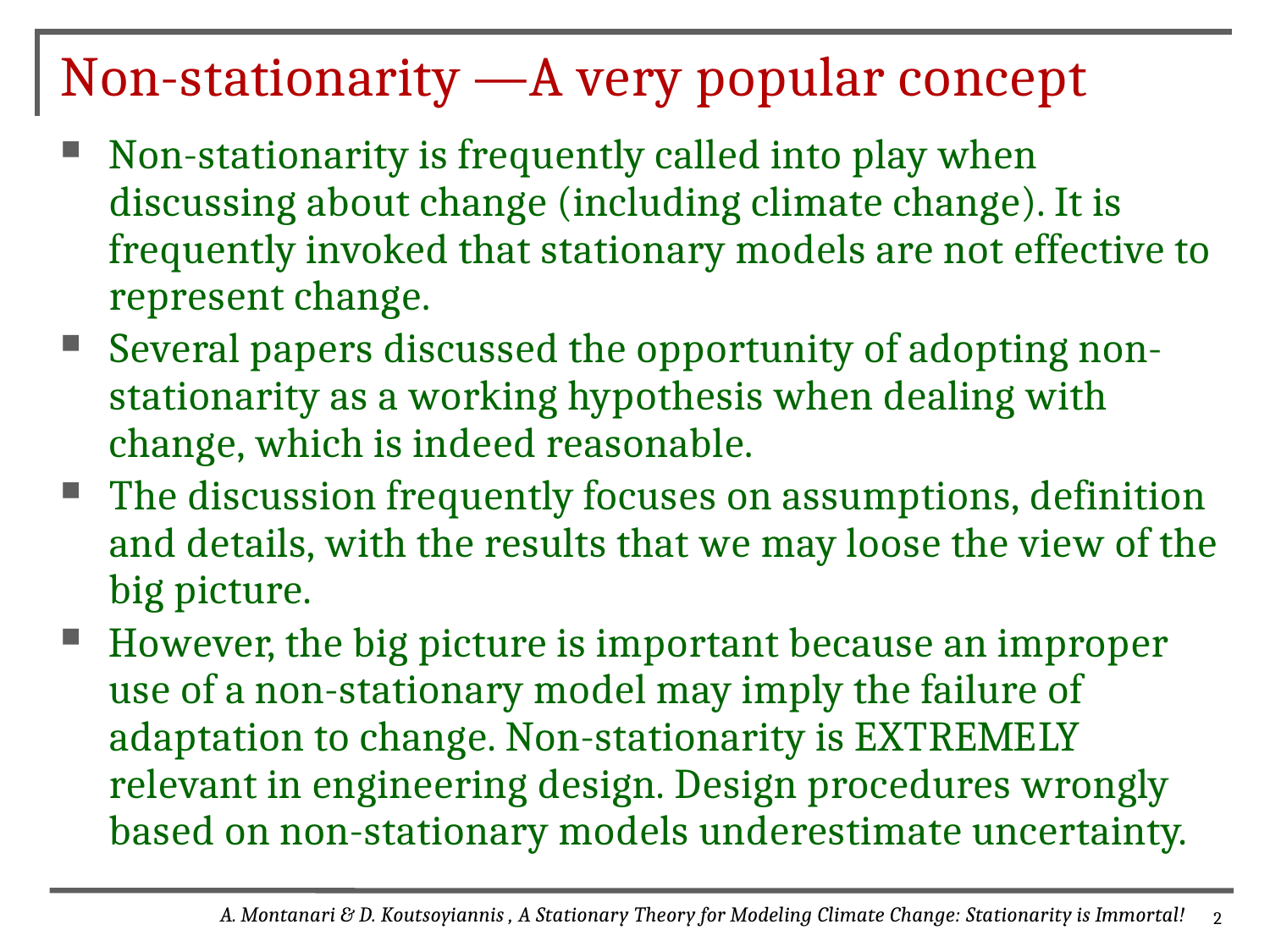

# Non-stationarity —A very popular concept
Non-stationarity is frequently called into play when discussing about change (including climate change). It is frequently invoked that stationary models are not effective to represent change.
Several papers discussed the opportunity of adopting non-stationarity as a working hypothesis when dealing with change, which is indeed reasonable.
The discussion frequently focuses on assumptions, definition and details, with the results that we may loose the view of the big picture.
However, the big picture is important because an improper use of a non-stationary model may imply the failure of adaptation to change. Non-stationarity is EXTREMELY relevant in engineering design. Design procedures wrongly based on non-stationary models underestimate uncertainty.
A. Montanari & D. Koutsoyiannis , A Stationary Theory for Modeling Climate Change: Stationarity is Immortal!
2